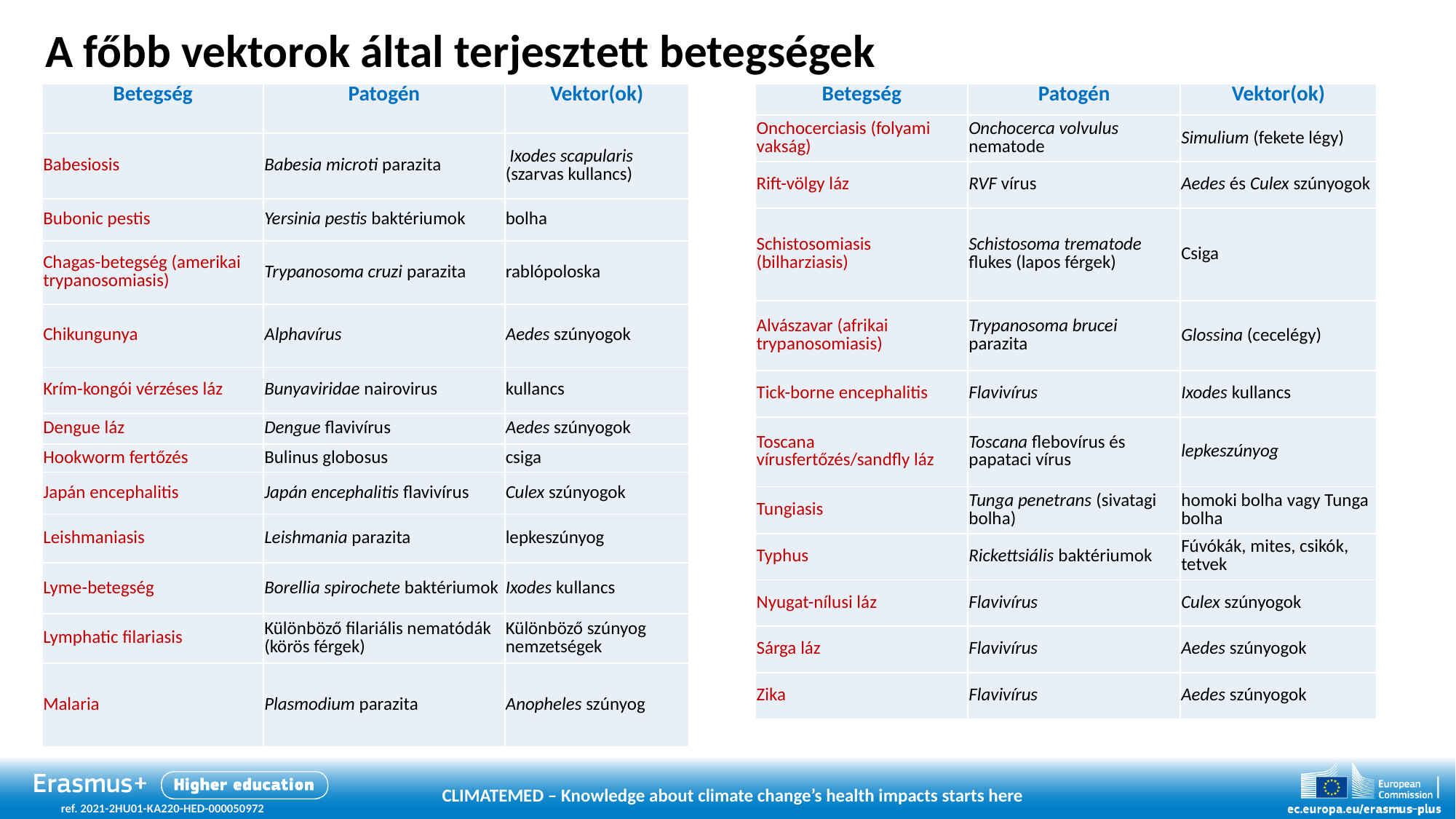

# A főbb vektorok által terjesztett betegségek
| Betegség | Patogén | Vektor(ok) |
| --- | --- | --- |
| Babesiosis | Babesia microti parazita | Ixodes scapularis (szarvas kullancs) |
| Bubonic pestis | Yersinia pestis baktériumok | bolha |
| Chagas-betegség (amerikai trypanosomiasis) | Trypanosoma cruzi parazita | rablópoloska |
| Chikungunya | Alphavírus | Aedes szúnyogok |
| Krím-kongói vérzéses láz | Bunyaviridae nairovirus | kullancs |
| Dengue láz | Dengue flavivírus | Aedes szúnyogok |
| Hookworm fertőzés | Bulinus globosus | csiga |
| Japán encephalitis | Japán encephalitis flavivírus | Culex szúnyogok |
| Leishmaniasis | Leishmania parazita | lepkeszúnyog |
| Lyme-betegség | Borellia spirochete baktériumok | Ixodes kullancs |
| Lymphatic filariasis | Különböző filariális nematódák (körös férgek) | Különböző szúnyog nemzetségek |
| Malaria | Plasmodium parazita | Anopheles szúnyog |
| Betegség | Patogén | Vektor(ok) |
| --- | --- | --- |
| Onchocerciasis (folyami vakság) | Onchocerca volvulus nematode | Simulium (fekete légy) |
| Rift-völgy láz | RVF vírus | Aedes és Culex szúnyogok |
| Schistosomiasis (bilharziasis) | Schistosoma trematode flukes (lapos férgek) | Csiga |
| Alvászavar (afrikai trypanosomiasis) | Trypanosoma brucei parazita | Glossina (cecelégy) |
| Tick-borne encephalitis | Flavivírus | Ixodes kullancs |
| Toscana vírusfertőzés/sandfly láz | Toscana flebovírus és papataci vírus | lepkeszúnyog |
| Tungiasis | Tunga penetrans (sivatagi bolha) | homoki bolha vagy Tunga bolha |
| Typhus | Rickettsiális baktériumok | Fúvókák, mites, csikók, tetvek |
| Nyugat-nílusi láz | Flavivírus | Culex szúnyogok |
| Sárga láz | Flavivírus | Aedes szúnyogok |
| Zika | Flavivírus | Aedes szúnyogok |